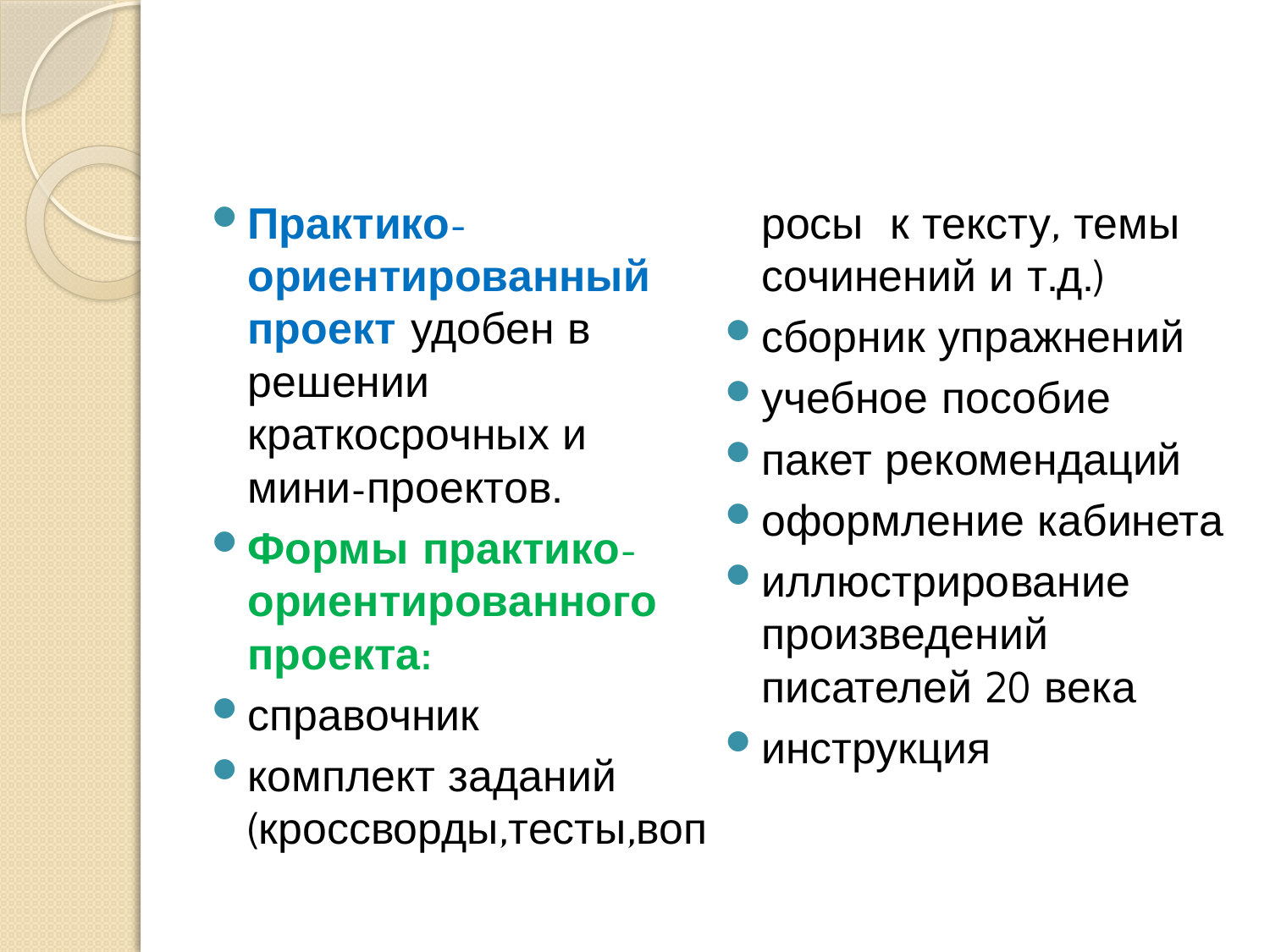

#
Практико-ориентированный проект удобен в решении краткосрочных и мини-проектов.
Формы практико-ориентированного проекта:
справочник
комплект заданий (кроссворды,тесты,вопросы  к тексту, темы сочинений и т.д.)
сборник упражнений
учебное пособие
пакет рекомендаций
оформление кабинета
иллюстрирование произведений писателей 20 века
инструкция